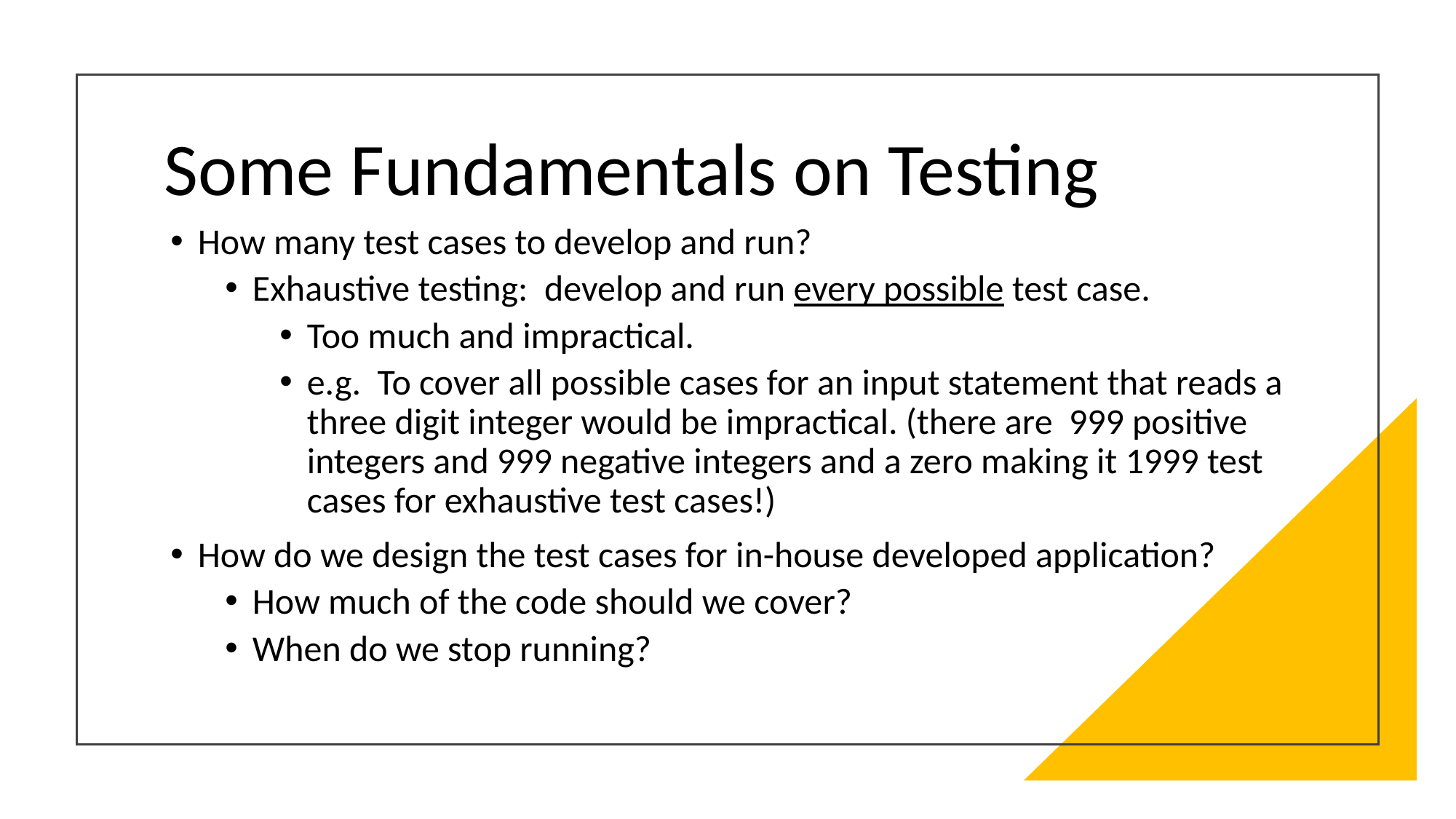

# Some Fundamentals on Testing
How many test cases to develop and run?
Exhaustive testing:  develop and run every possible test case.
Too much and impractical.
e.g.  To cover all possible cases for an input statement that reads a three digit integer would be impractical. (there are  999 positive integers and 999 negative integers and a zero making it 1999 test cases for exhaustive test cases!)
How do we design the test cases for in-house developed application?
How much of the code should we cover?
When do we stop running?